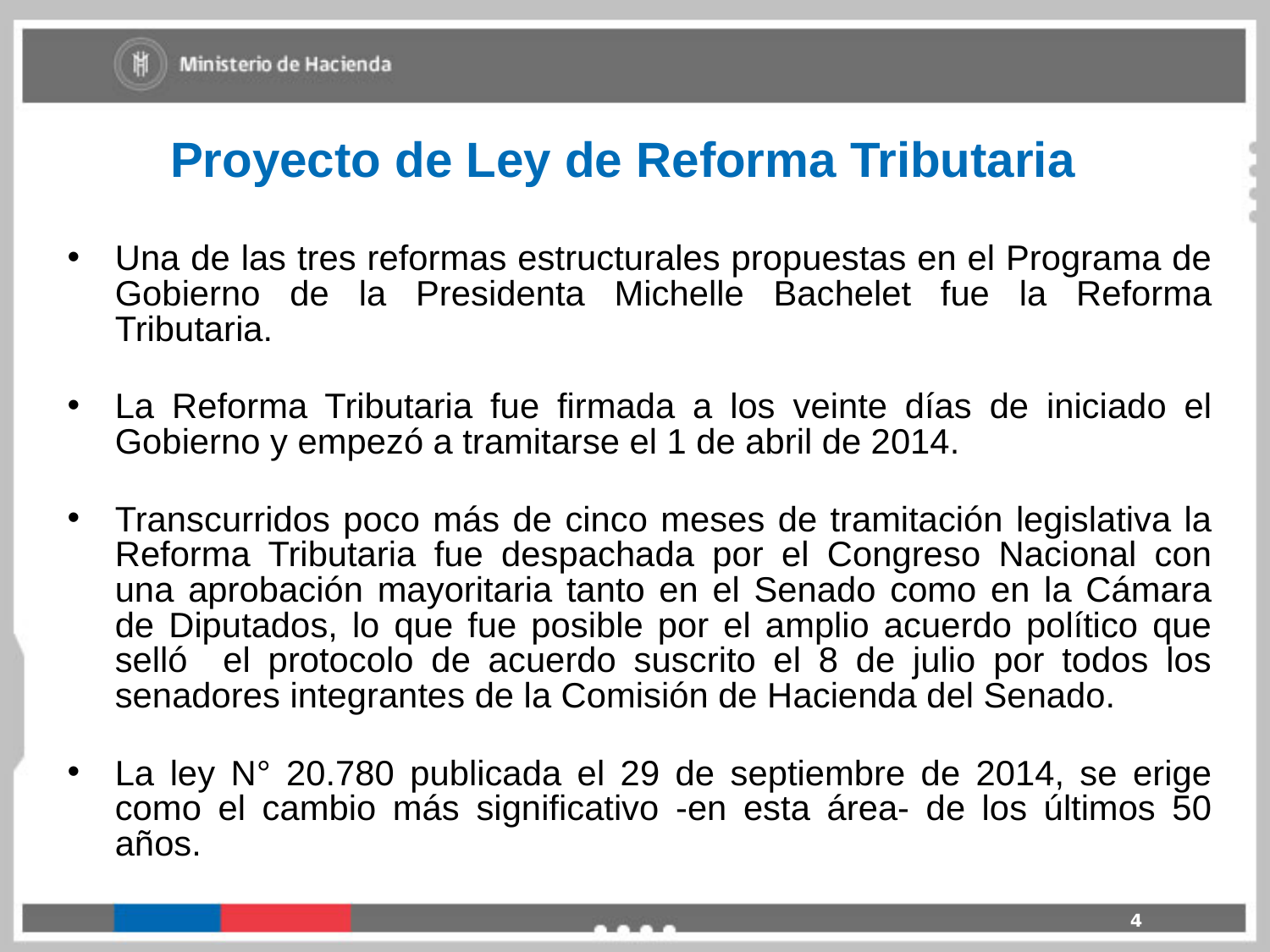

Proyecto de Ley de Reforma Tributaria
Una de las tres reformas estructurales propuestas en el Programa de Gobierno de la Presidenta Michelle Bachelet fue la Reforma Tributaria.
La Reforma Tributaria fue firmada a los veinte días de iniciado el Gobierno y empezó a tramitarse el 1 de abril de 2014.
Transcurridos poco más de cinco meses de tramitación legislativa la Reforma Tributaria fue despachada por el Congreso Nacional con una aprobación mayoritaria tanto en el Senado como en la Cámara de Diputados, lo que fue posible por el amplio acuerdo político que selló  el protocolo de acuerdo suscrito el 8 de julio por todos los senadores integrantes de la Comisión de Hacienda del Senado.
La ley N° 20.780 publicada el 29 de septiembre de 2014, se erige como el cambio más significativo -en esta área- de los últimos 50 años.
4